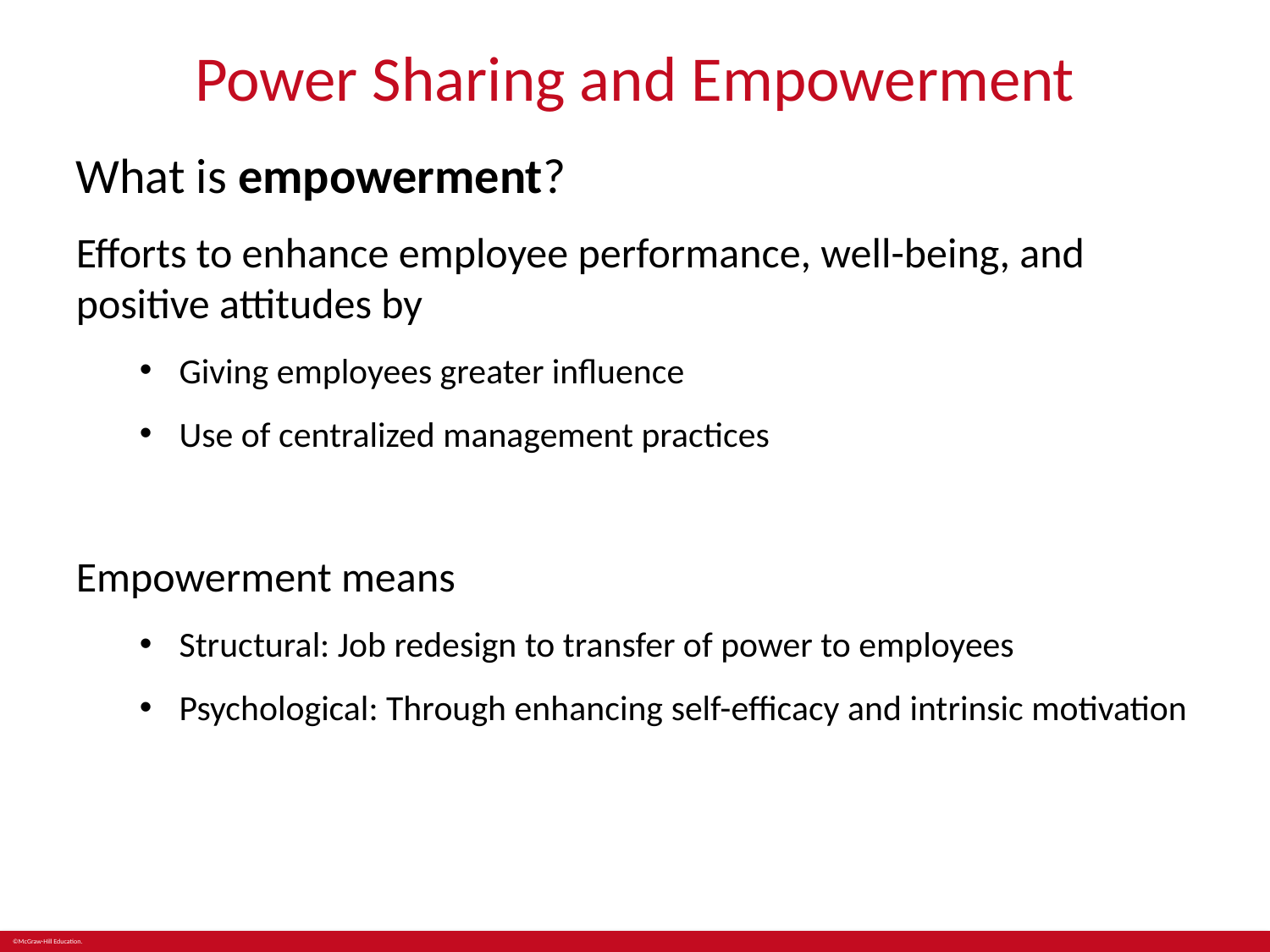

# Power Sharing and Empowerment
What is empowerment?
Efforts to enhance employee performance, well-being, and positive attitudes by
Giving employees greater influence
Use of centralized management practices

Empowerment means
Structural: Job redesign to transfer of power to employees
Psychological: Through enhancing self-efficacy and intrinsic motivation